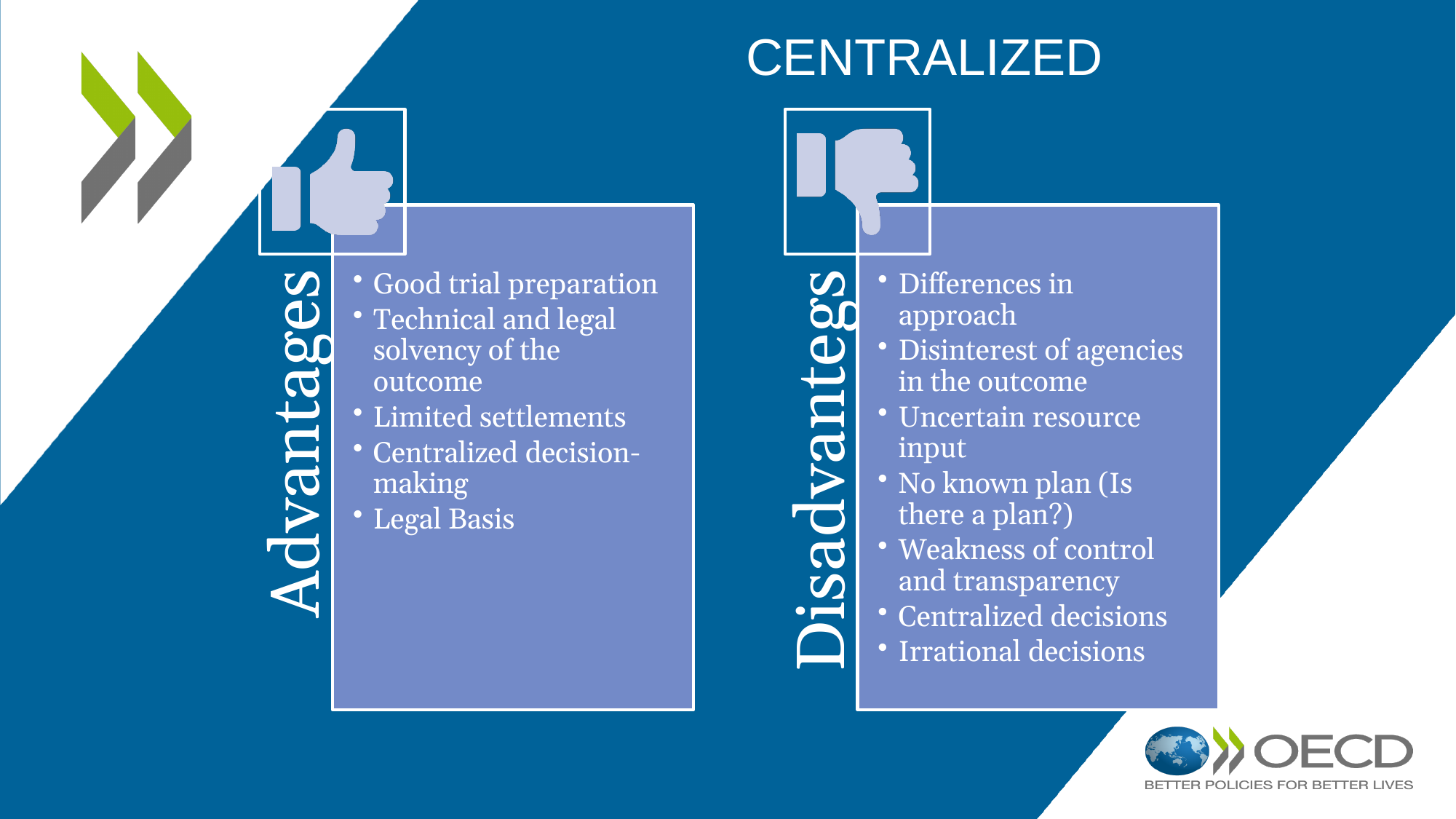

# CENTRALIZED
Advantages
Good trial preparation
Technical and legal solvency of the outcome
Limited settlements
Centralized decision-making
Legal Basis
Disadvantegs
Differences in approach
Disinterest of agencies in the outcome
Uncertain resource input
No known plan (Is there a plan?)
Weakness of control and transparency
Centralized decisions
Irrational decisions